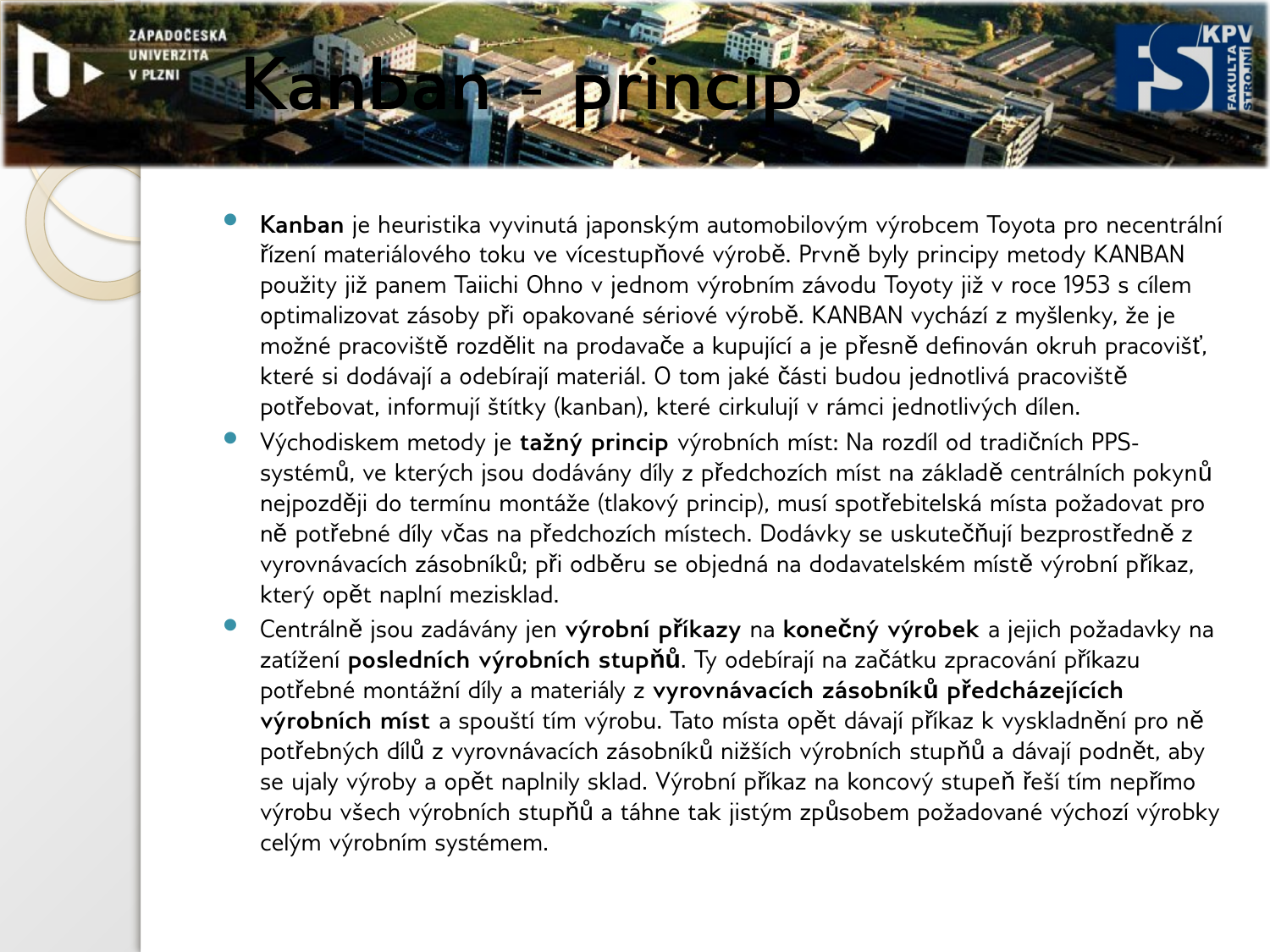

# Kanban - princip
Kanban je heuristika vyvinutá japonským automobilovým výrobcem Toyota pro necentrální řízení materiálového toku ve vícestupňové výrobě. Prvně byly principy metody KANBAN použity již panem Taiichi Ohno v jednom výrobním závodu Toyoty již v roce 1953 s cílem optimalizovat zásoby při opakované sériové výrobě. KANBAN vychází z myšlenky, že je možné pracoviště rozdělit na prodavače a kupující a je přesně definován okruh pracovišť, které si dodávají a odebírají materiál. O tom jaké části budou jednotlivá pracoviště potřebovat, informují štítky (kanban), které cirkulují v rámci jednotlivých dílen.
Východiskem metody je tažný princip výrobních míst: Na rozdíl od tradičních PPS-systémů, ve kterých jsou dodávány díly z předchozích míst na základě centrálních pokynů nejpozději do termínu montáže (tlakový princip), musí spotřebitelská místa požadovat pro ně potřebné díly včas na předchozích místech. Dodávky se uskutečňují bezprostředně z vyrovnávacích zásobníků; při odběru se objedná na dodavatelském místě výrobní příkaz, který opět naplní mezisklad.
Centrálně jsou zadávány jen výrobní příkazy na konečný výrobek a jejich požadavky na zatížení posledních výrobních stupňů. Ty odebírají na začátku zpracování příkazu potřebné montážní díly a materiály z vyrovnávacích zásobníků předcházejících výrobních míst a spouští tím výrobu. Tato místa opět dávají příkaz k vyskladnění pro ně potřebných dílů z vyrovnávacích zásobníků nižších výrobních stupňů a dávají podnět, aby se ujaly výroby a opět naplnily sklad. Výrobní příkaz na koncový stupeň řeší tím nepřímo výrobu všech výrobních stupňů a táhne tak jistým způsobem požadované výchozí výrobky celým výrobním systémem.